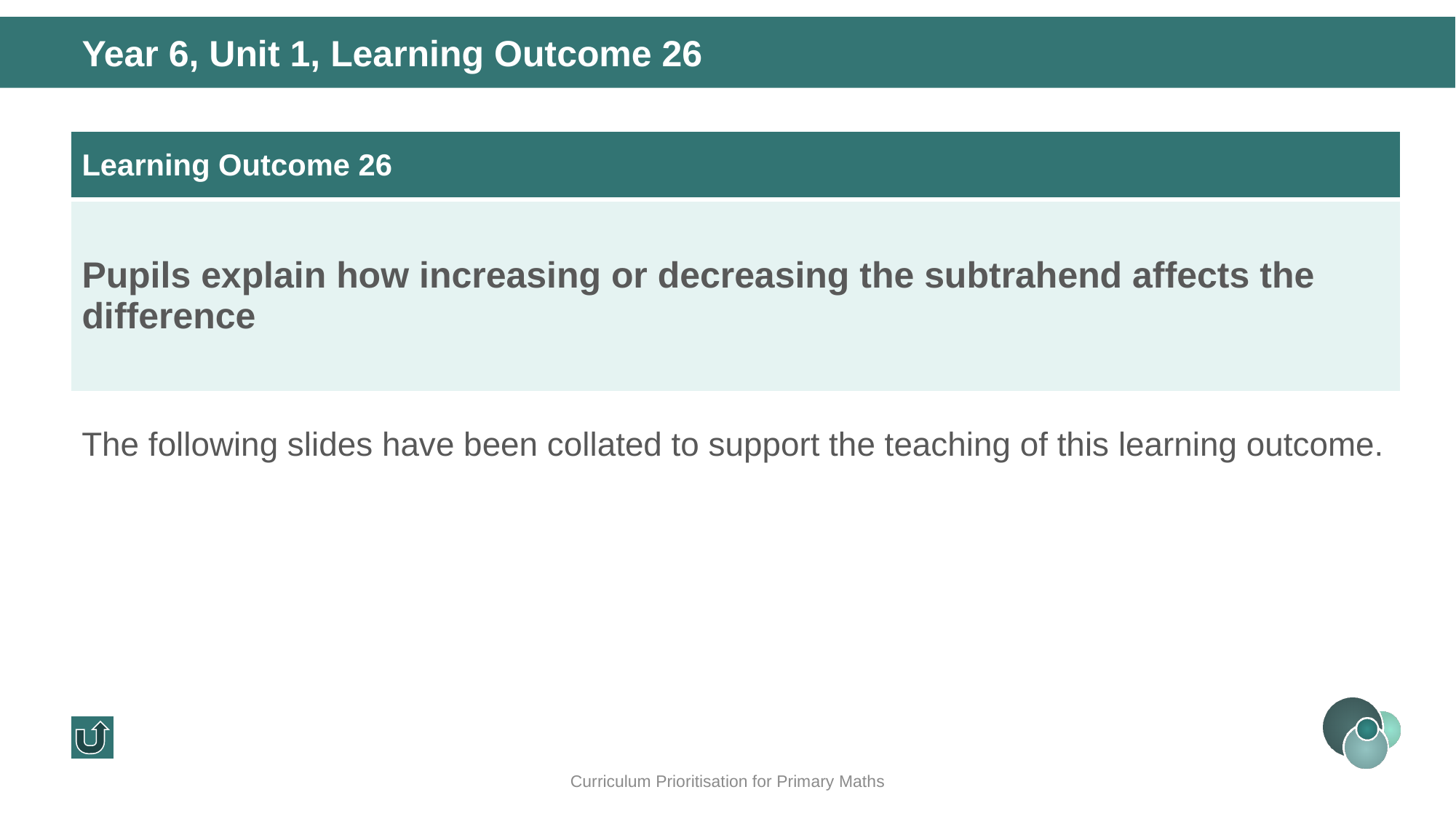

Year 6, Unit 1, Learning Outcome 26
| Learning Outcome 26 |
| --- |
| Pupils explain how increasing or decreasing the subtrahend affects the difference |
The following slides have been collated to support the teaching of this learning outcome.

Curriculum Prioritisation for Primary Maths